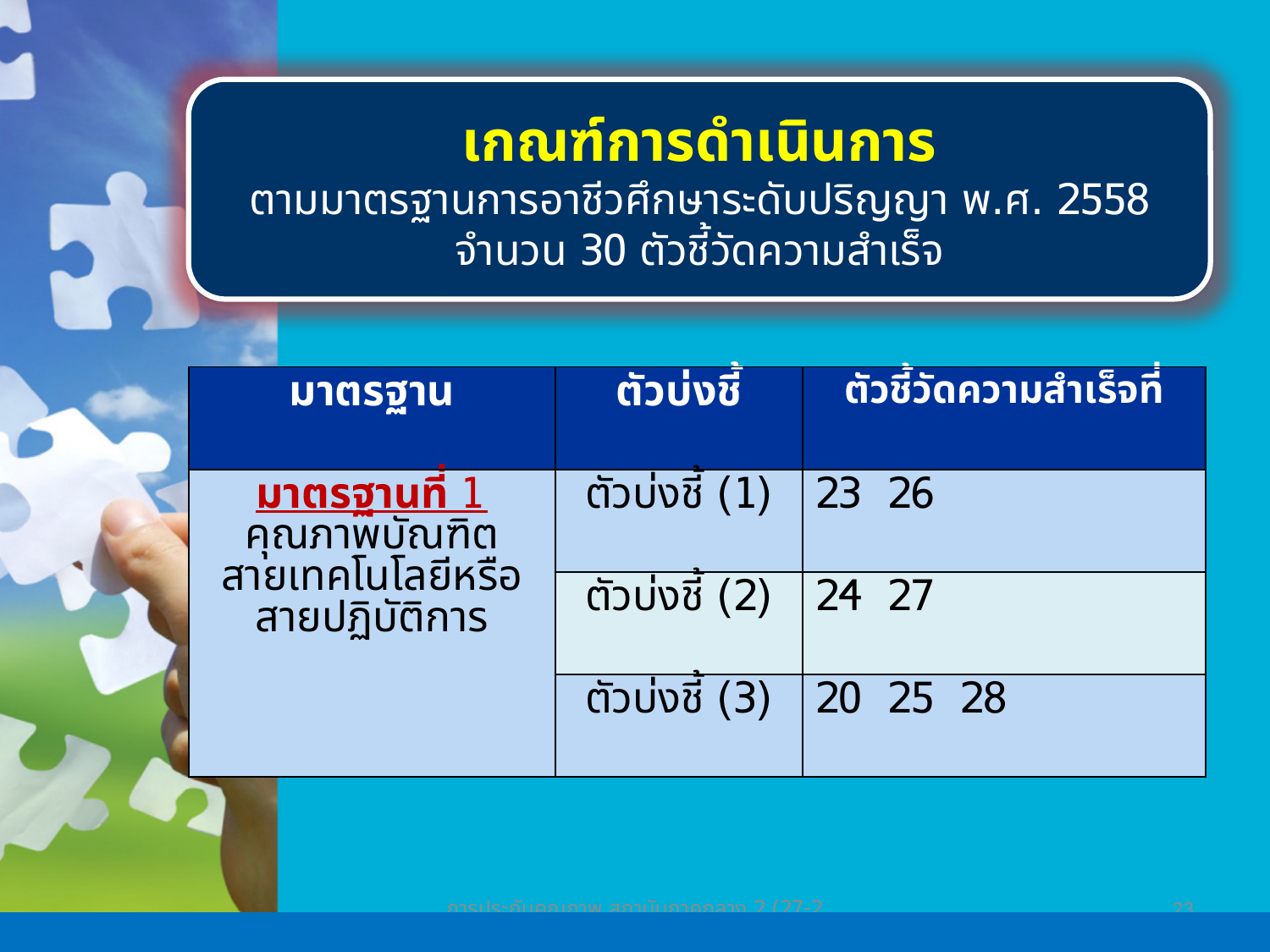

เกณฑ์การดำเนินการ
ตามมาตรฐานการอาชีวศึกษาระดับปริญญา พ.ศ. 2558
จำนวน 30 ตัวชี้วัดความสำเร็จ
| มาตรฐาน | ตัวบ่งชี้ | ตัวชี้วัดความสำเร็จที่ |
| --- | --- | --- |
| มาตรฐานที่ 1 คุณภาพบัณฑิต สายเทคโนโลยีหรือสายปฏิบัติการ | ตัวบ่งชี้ (1) | 23 26 |
|  | ตัวบ่งชี้ (2) | 24 27 |
|  | ตัวบ่งชี้ (3) | 20 25 28 |
การประกันคุณภาพ สถาบันภาคกลาง 2 (27-28 เม.ย. 60)
23